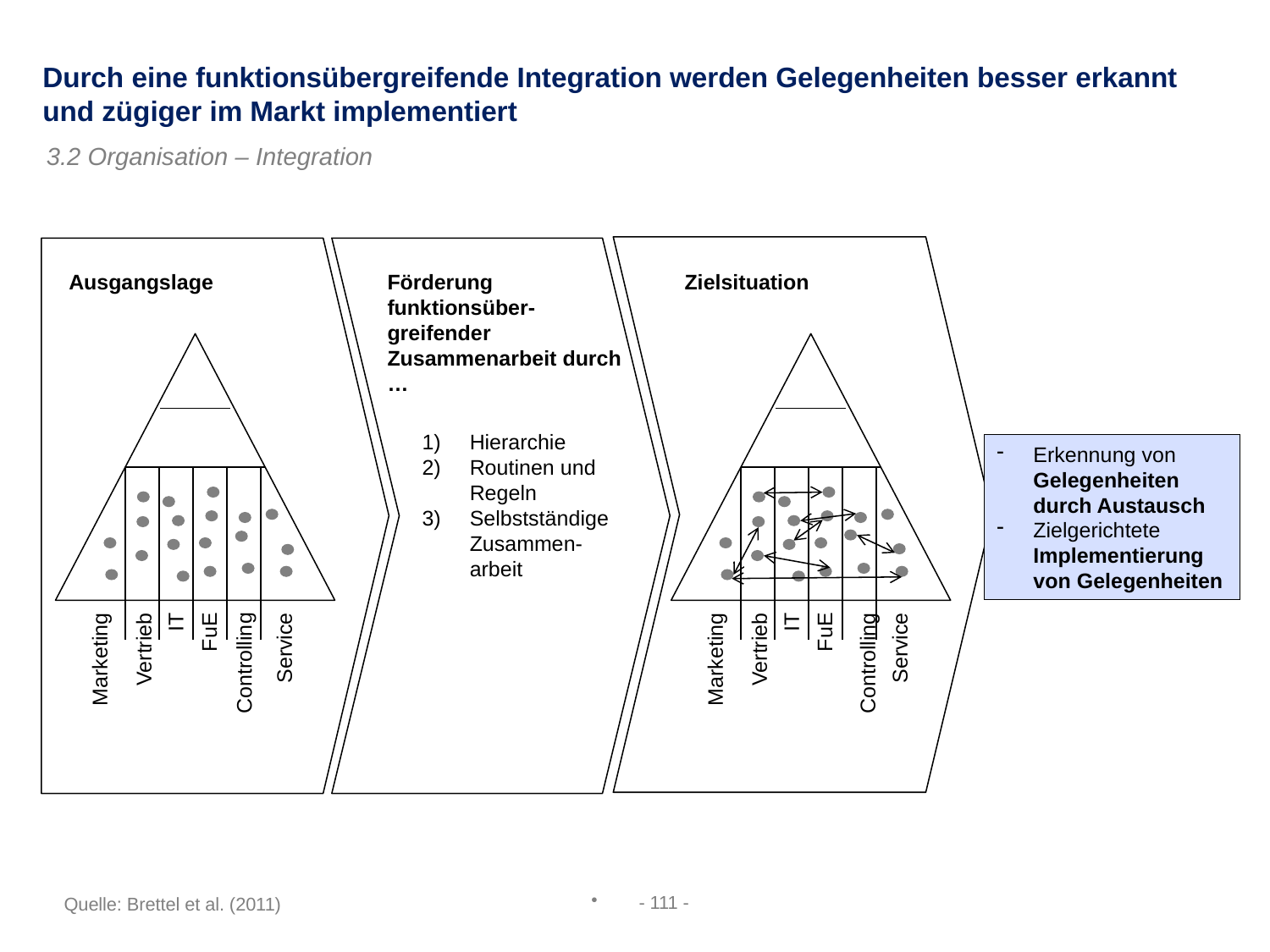

Durch eine funktionsübergreifende Integration werden Gelegenheiten besser erkannt und zügiger im Markt implementiert
3.2 Organisation – Integration

Ausgangslage
Förderung funktionsüber-greifender Zusammenarbeit durch …
Zielsituation

IT
FuE
Service
Vertrieb
Marketing
Controlling
Hierarchie
Routinen und Regeln
Selbstständige Zusammen-arbeit
Erkennung von Gelegenheiten durch Austausch
Zielgerichtete Implementierung von Gelegenheiten

IT
FuE
Service
Vertrieb
Marketing
Controlling
- 111 -
Quelle: Brettel et al. (2011)